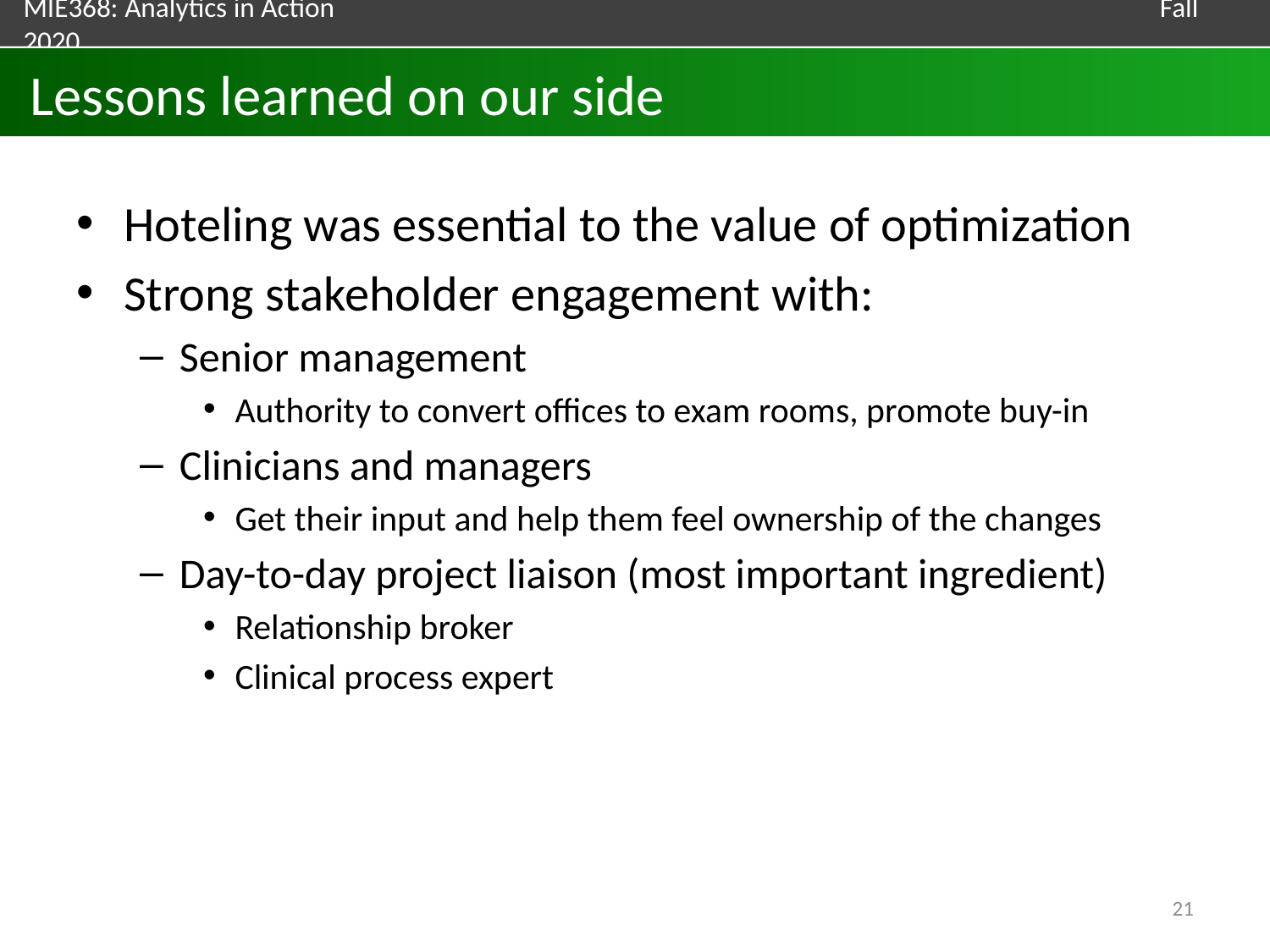

# Lessons learned on our side
Hoteling was essential to the value of optimization
Strong stakeholder engagement with:
Senior management
Authority to convert offices to exam rooms, promote buy-in
Clinicians and managers
Get their input and help them feel ownership of the changes
Day-to-day project liaison (most important ingredient)
Relationship broker
Clinical process expert
21